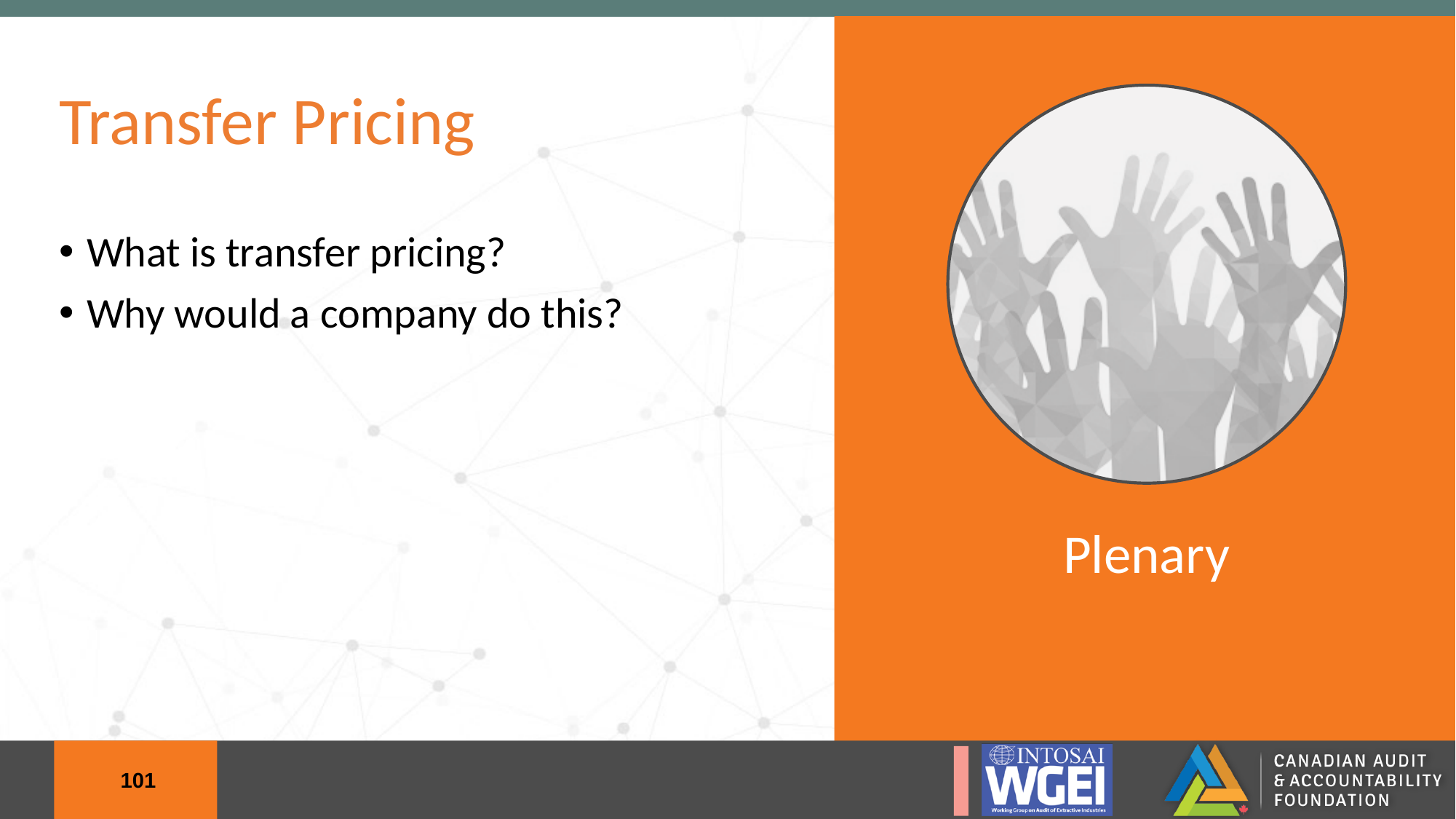

# Transfer Pricing
What is transfer pricing?
Why would a company do this?